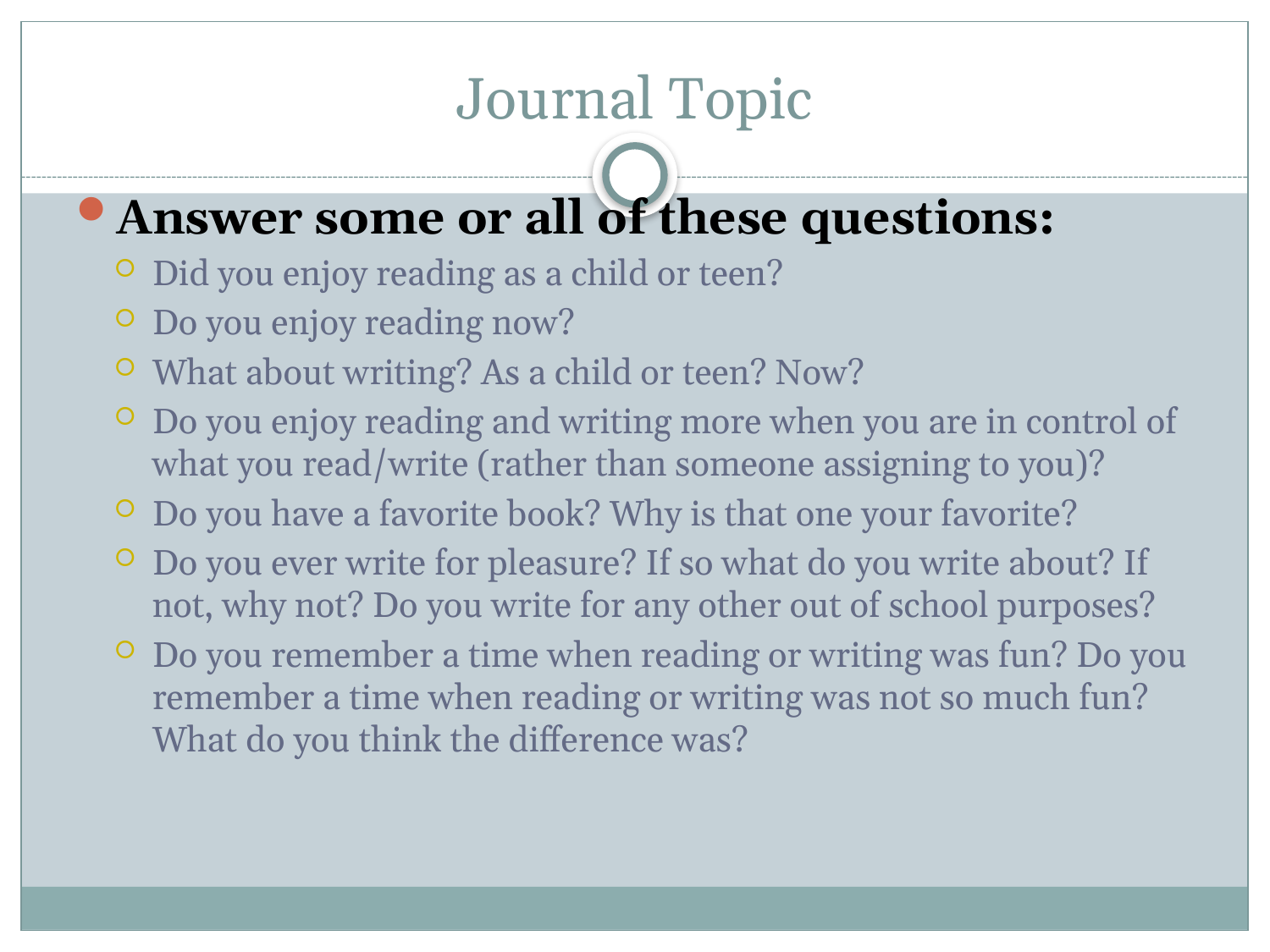

# Journal Topic
Answer some or all of these questions:
Did you enjoy reading as a child or teen?
Do you enjoy reading now?
What about writing? As a child or teen? Now?
Do you enjoy reading and writing more when you are in control of what you read/write (rather than someone assigning to you)?
Do you have a favorite book? Why is that one your favorite?
Do you ever write for pleasure? If so what do you write about? If not, why not? Do you write for any other out of school purposes?
Do you remember a time when reading or writing was fun? Do you remember a time when reading or writing was not so much fun? What do you think the difference was?